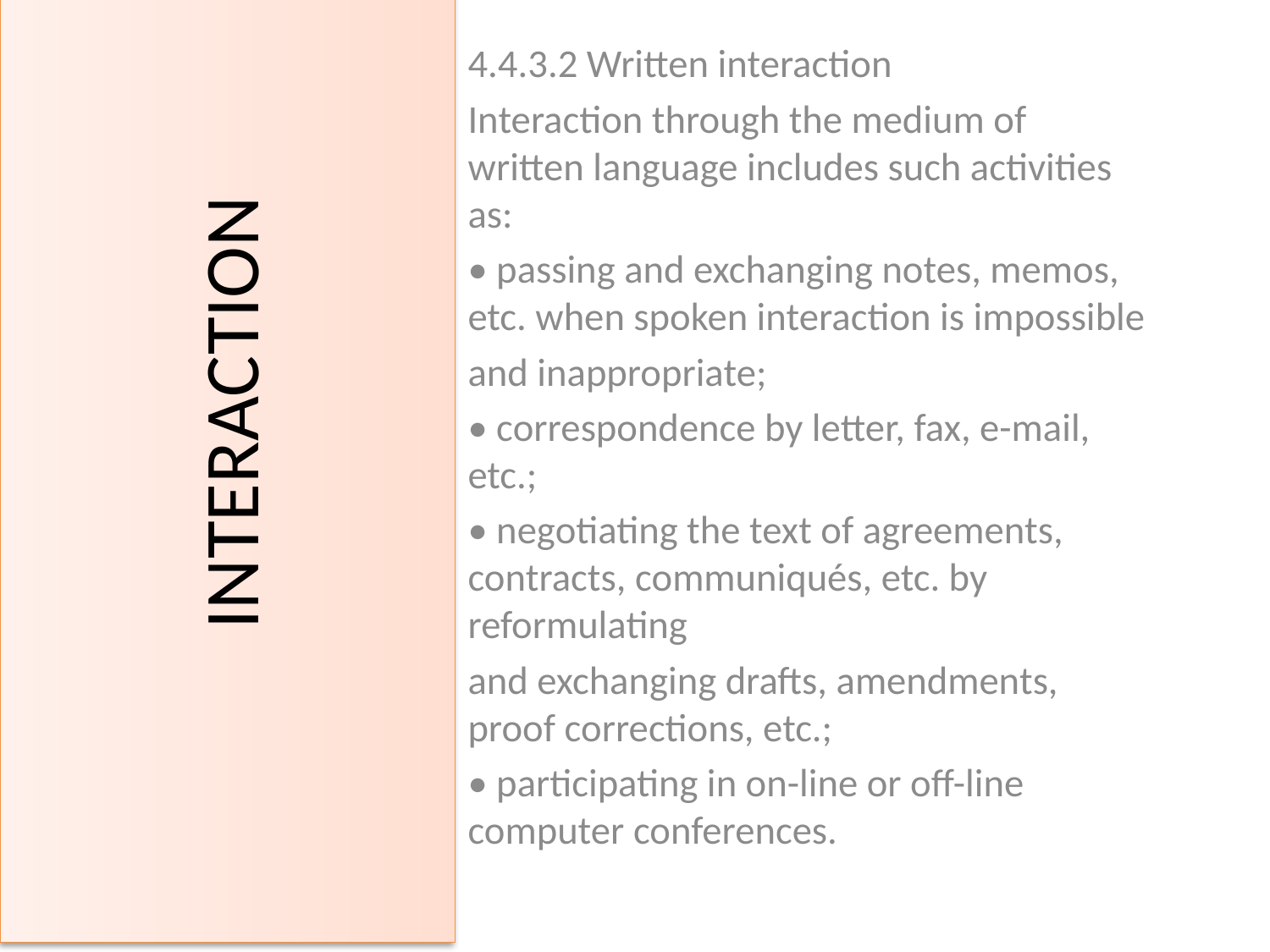

4.4.3.2 Written interaction
Interaction through the medium of written language includes such activities as:
• passing and exchanging notes, memos, etc. when spoken interaction is impossible
and inappropriate;
• correspondence by letter, fax, e-mail, etc.;
• negotiating the text of agreements, contracts, communiqués, etc. by reformulating
and exchanging drafts, amendments, proof corrections, etc.;
• participating in on-line or off-line computer conferences.
# INTERACTION